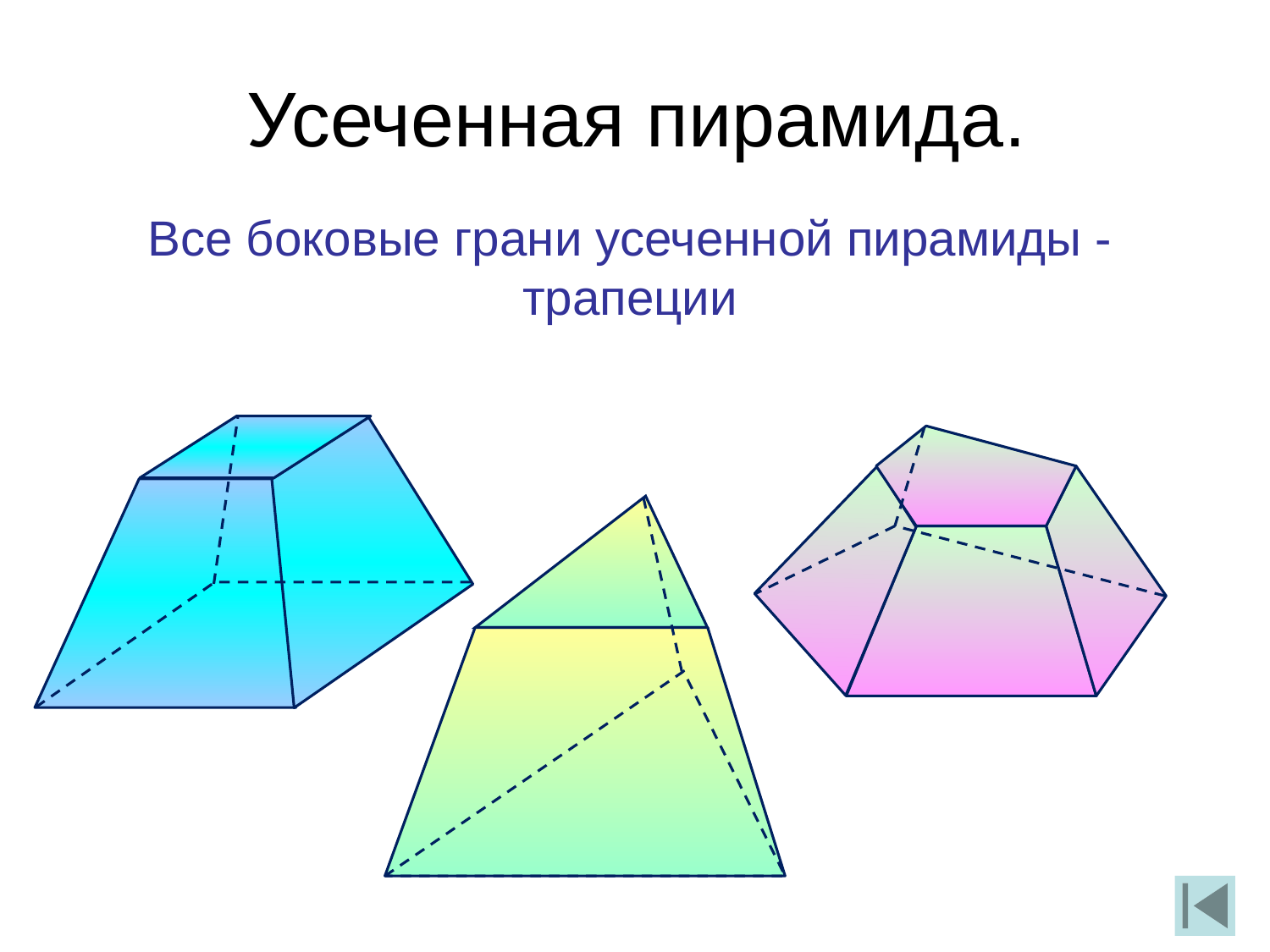

Усеченная пирамида.
Все боковые грани усеченной пирамиды - трапеции